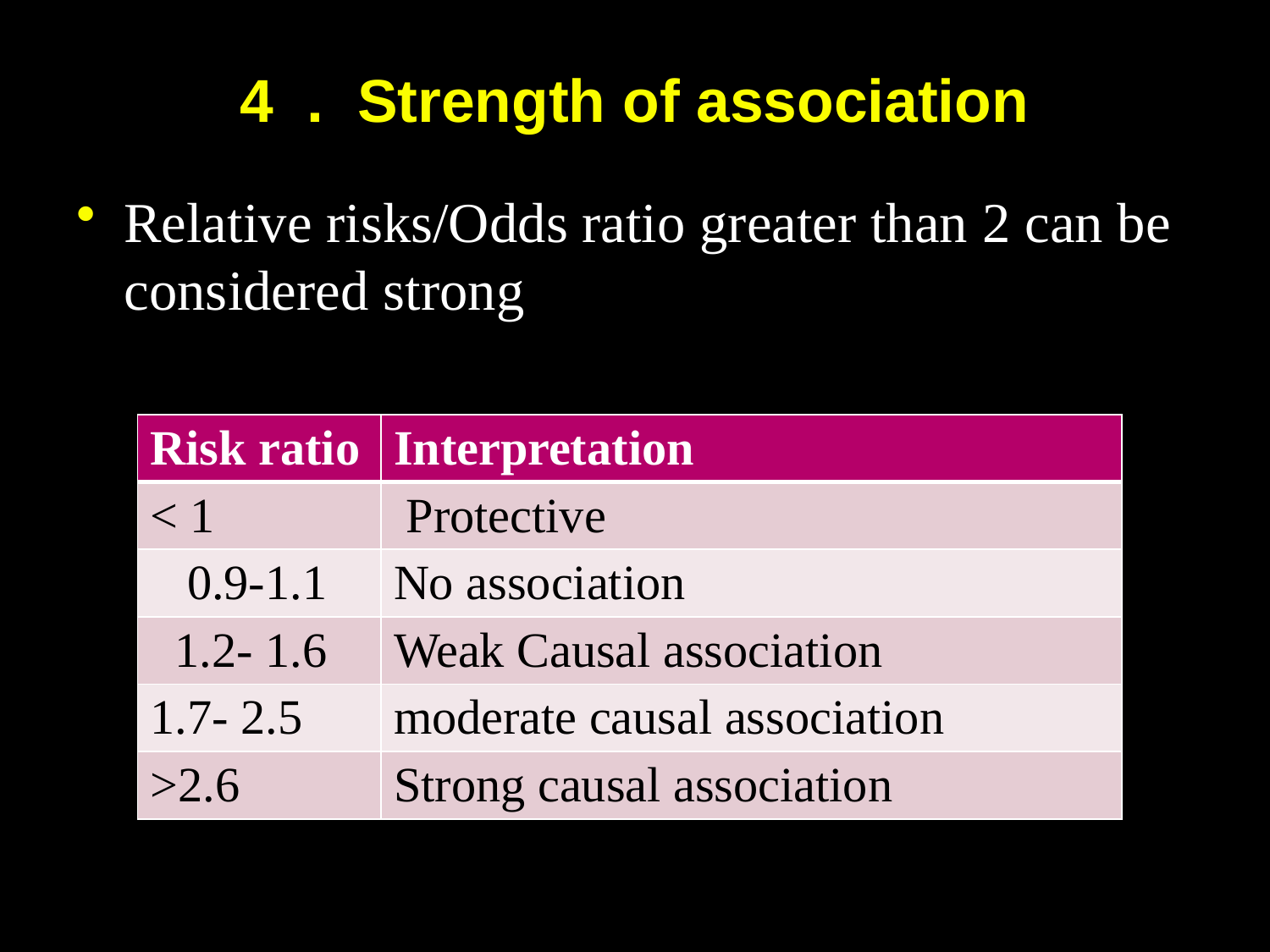

# 4  .  Strength of association
Relative risks/Odds ratio greater than 2 can be considered strong

| Risk ratio | Interpretation |
| --- | --- |
| < 1 | Protective |
| 0.9-1.1 | No association |
| 1.2- 1.6 | Weak Causal association |
| 1.7- 2.5 | moderate causal association |
| >2.6 | Strong causal association |